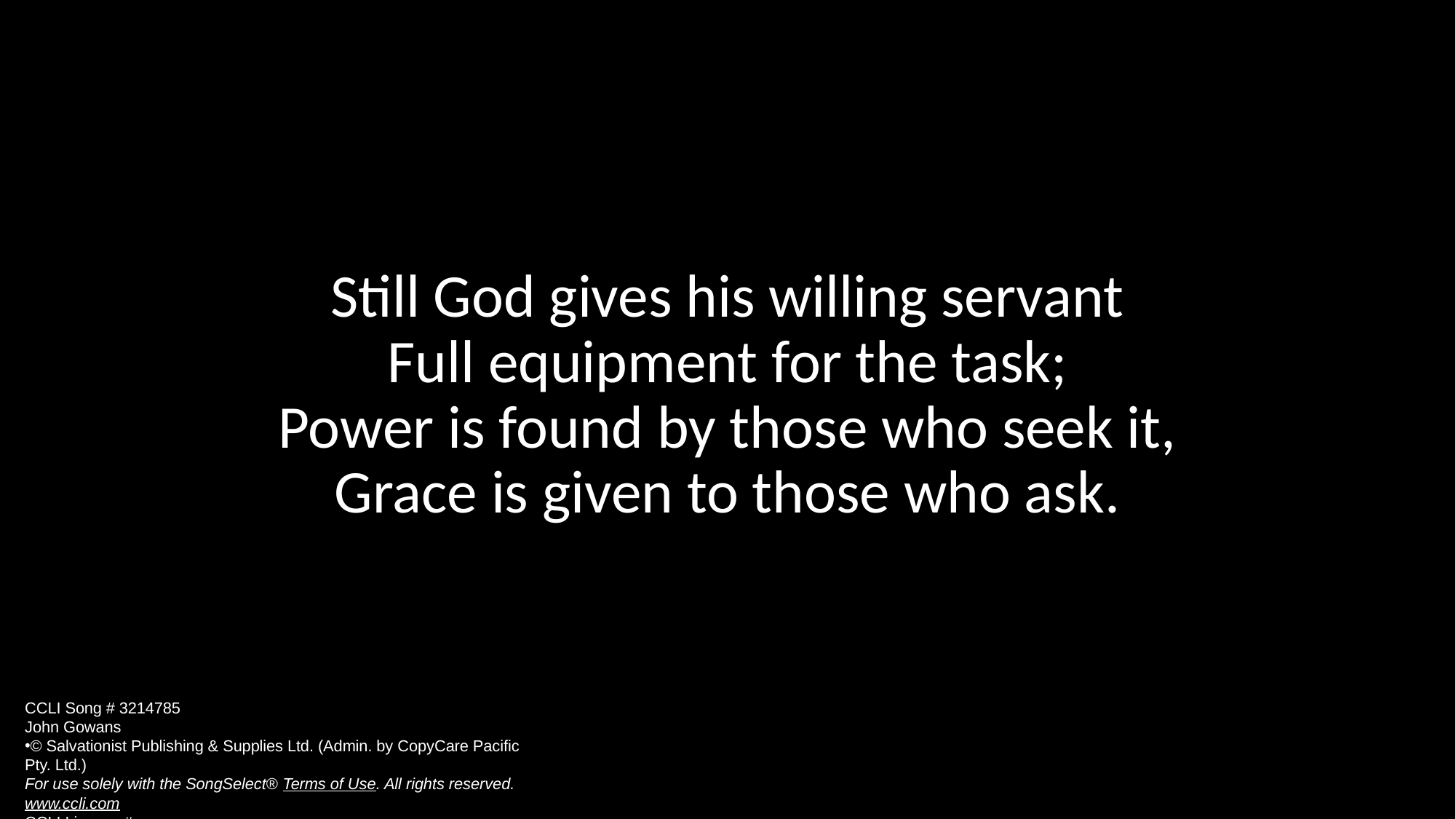

Still God gives his willing servant
Full equipment for the task;
Power is found by those who seek it,
Grace is given to those who ask.
CCLI Song # 3214785
John Gowans
© Salvationist Publishing & Supplies Ltd. (Admin. by CopyCare Pacific Pty. Ltd.)
For use solely with the SongSelect® Terms of Use. All rights reserved. www.ccli.com
CCLI Licence #